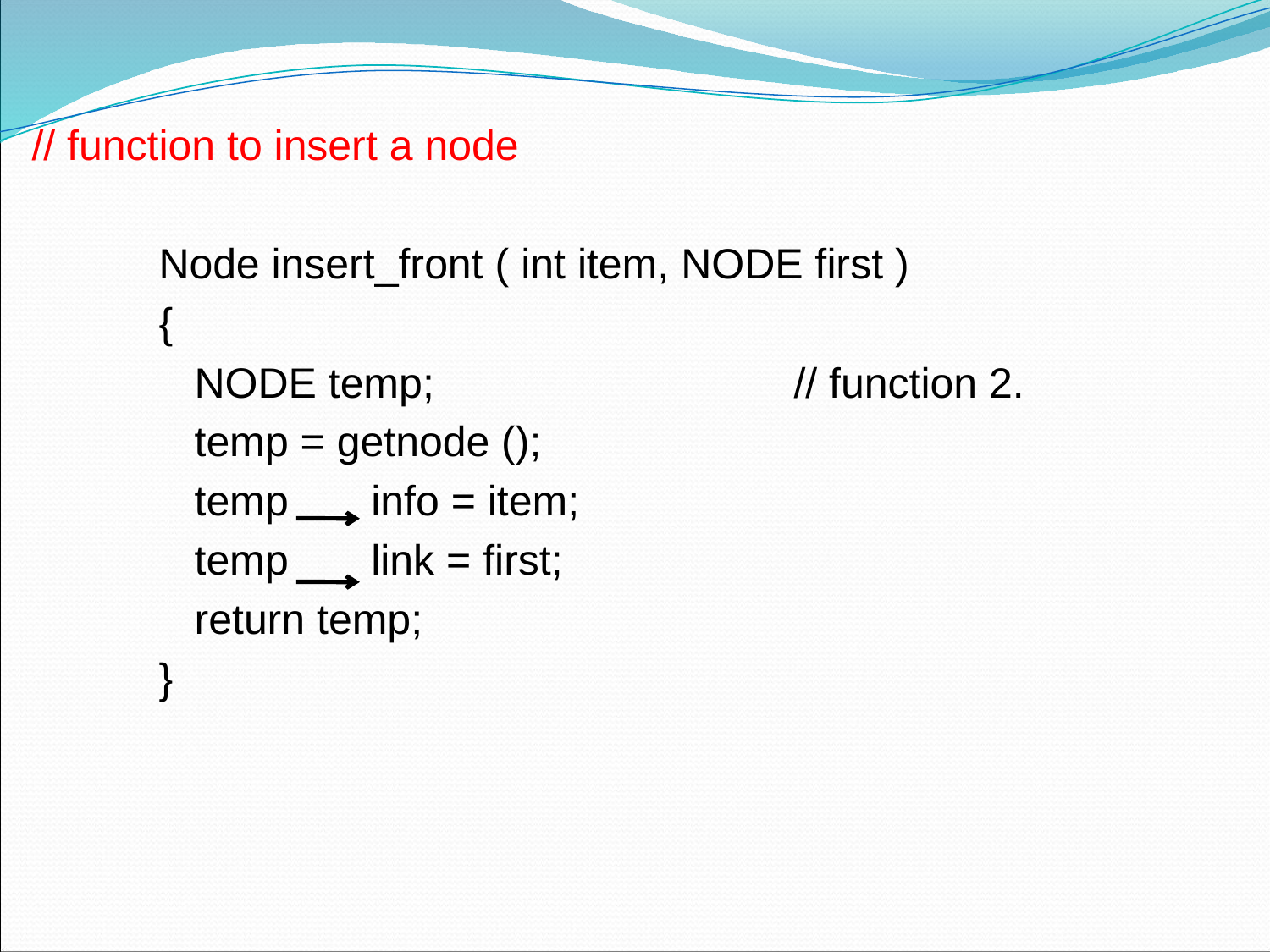

#

// function to insert a node

	Node insert_front ( int item, NODE first )
	{
	   NODE temp;			// function 2.
	   temp = getnode ();
	   temp       info = item;
	   temp       link = first;
	   return temp;
	}